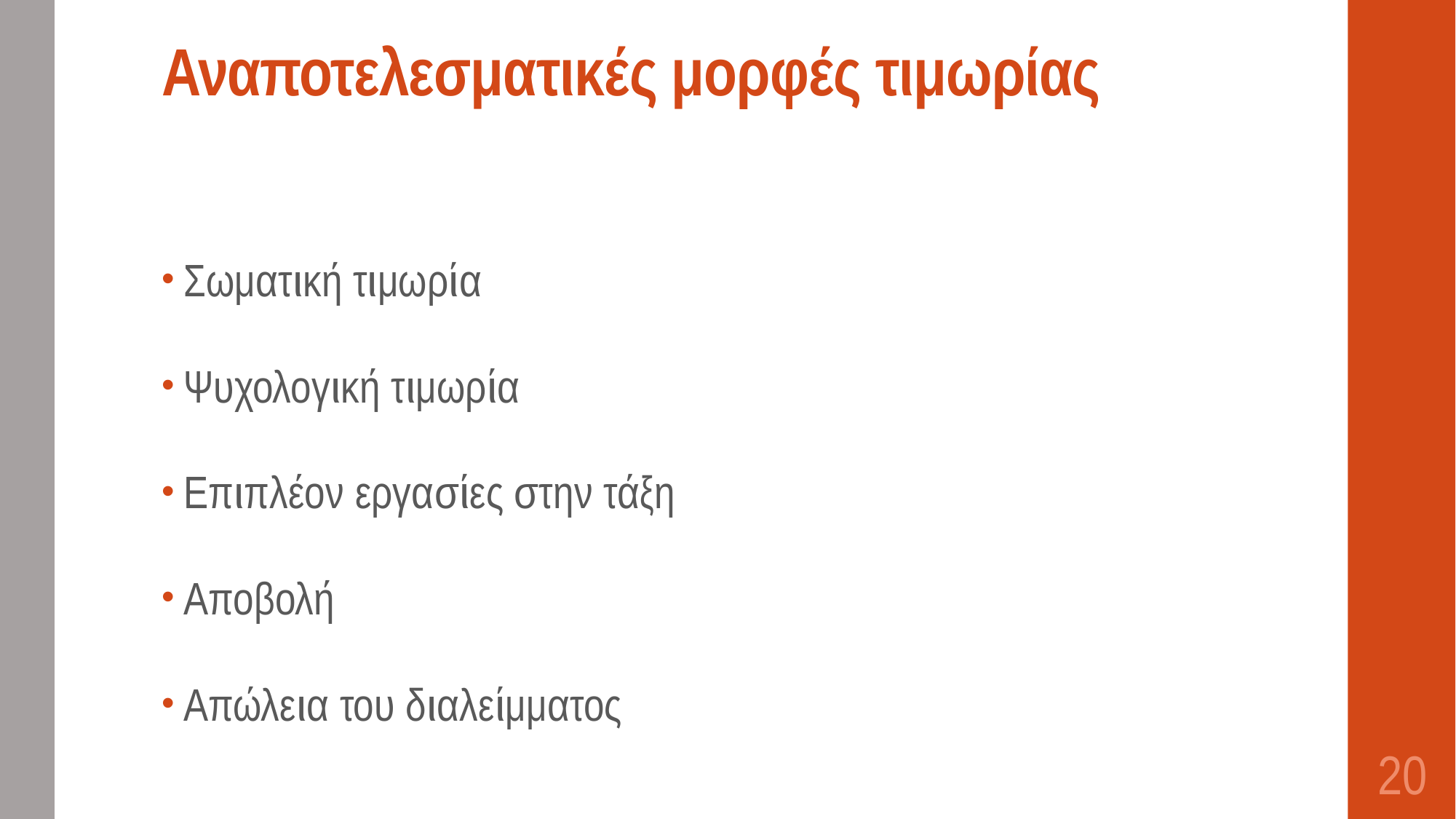

# Αναποτελεσματικές μορφές τιμωρίας
Σωματική τιμωρία
Ψυχολογική τιμωρία
Επιπλέον εργασίες στην τάξη
Αποβολή
Απώλεια του διαλείμματος
20